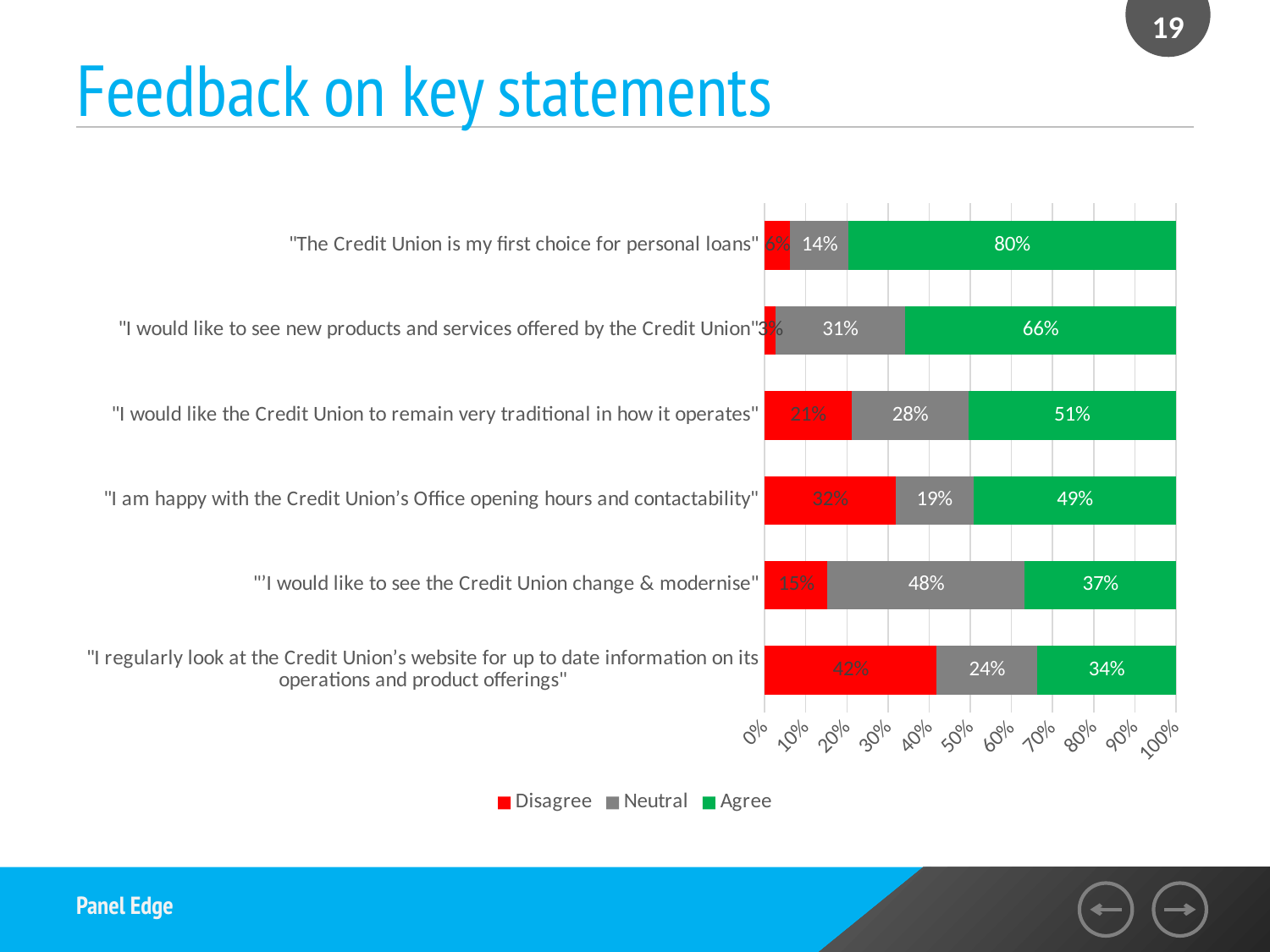

19
# Feedback on key statements

### Chart

| Category | Disagree | Neutral | Agree |
|---|---|---|---|
| "I regularly look at the Credit Union’s website for up to date information on its operations and product offerings" | 0.4180000000000003 | 0.24400000000000016 | 0.33800000000000047 |
| "’I would like to see the Credit Union change & modernise" | 0.15300000000000016 | 0.4790000000000003 | 0.3690000000000004 |
| "I am happy with the Credit Union’s Office opening hours and contactability" | 0.3180000000000004 | 0.19 | 0.4910000000000004 |
| "I would like the Credit Union to remain very traditional in how it operates" | 0.2110000000000002 | 0.2840000000000003 | 0.505 |
| "I would like to see new products and services offered by the Credit Union" | 0.02700000000000003 | 0.31400000000000033 | 0.6590000000000009 |
| "The Credit Union is my first choice for personal loans" | 0.062000000000000034 | 0.14200000000000004 | 0.7949999999999999 |
Panel Edge